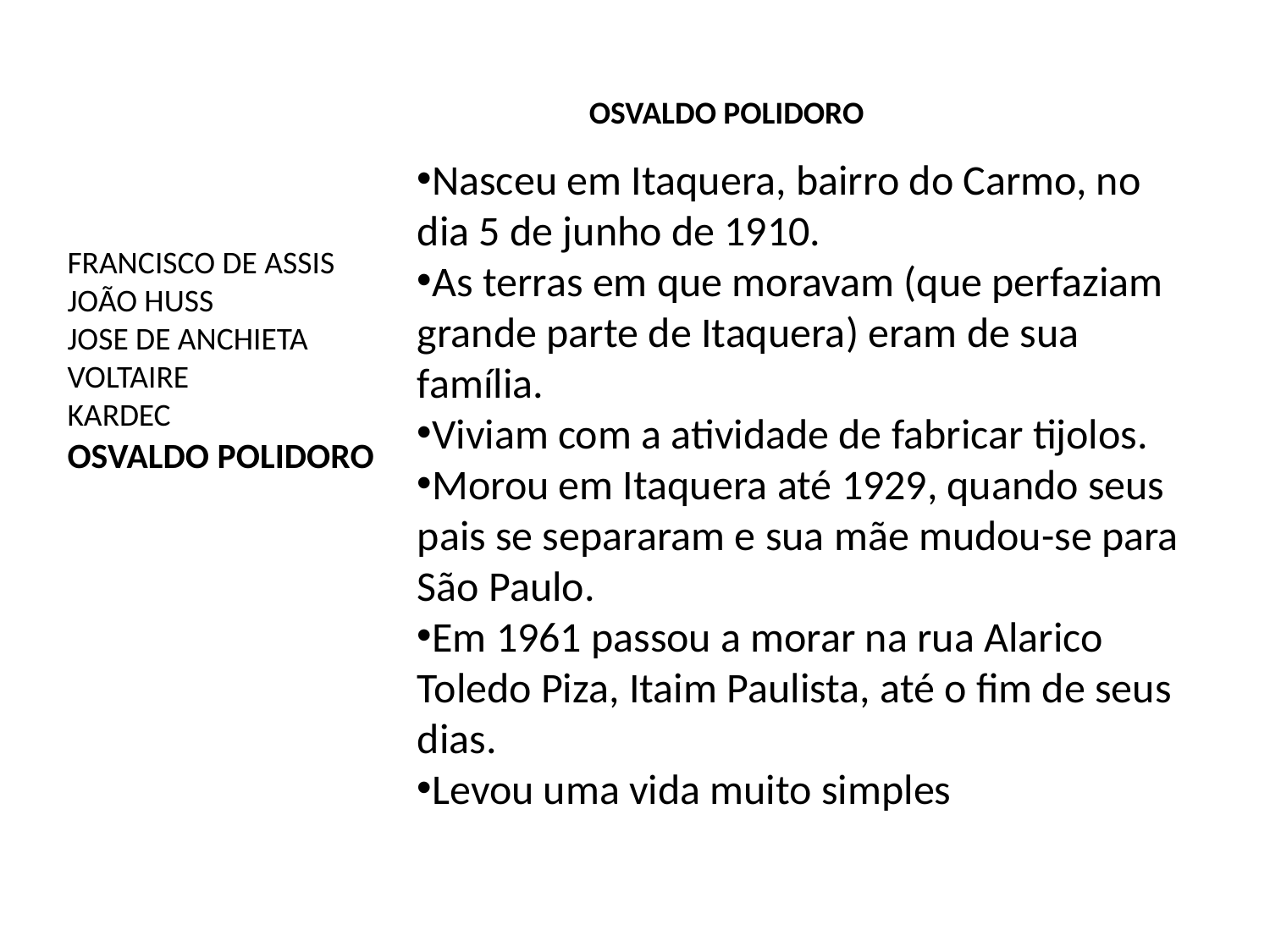

OSVALDO POLIDORO
Nasceu em Itaquera, bairro do Carmo, no dia 5 de junho de 1910.
As terras em que moravam (que perfaziam grande parte de Itaquera) eram de sua família.
Viviam com a atividade de fabricar tijolos.
Morou em Itaquera até 1929, quando seus pais se separaram e sua mãe mudou-se para São Paulo.
Em 1961 passou a morar na rua Alarico Toledo Piza, Itaim Paulista, até o fim de seus dias.
Levou uma vida muito simples
FRANCISCO DE ASSIS
JOÃO HUSS
JOSE DE ANCHIETA
VOLTAIRE
KARDEC
OSVALDO POLIDORO